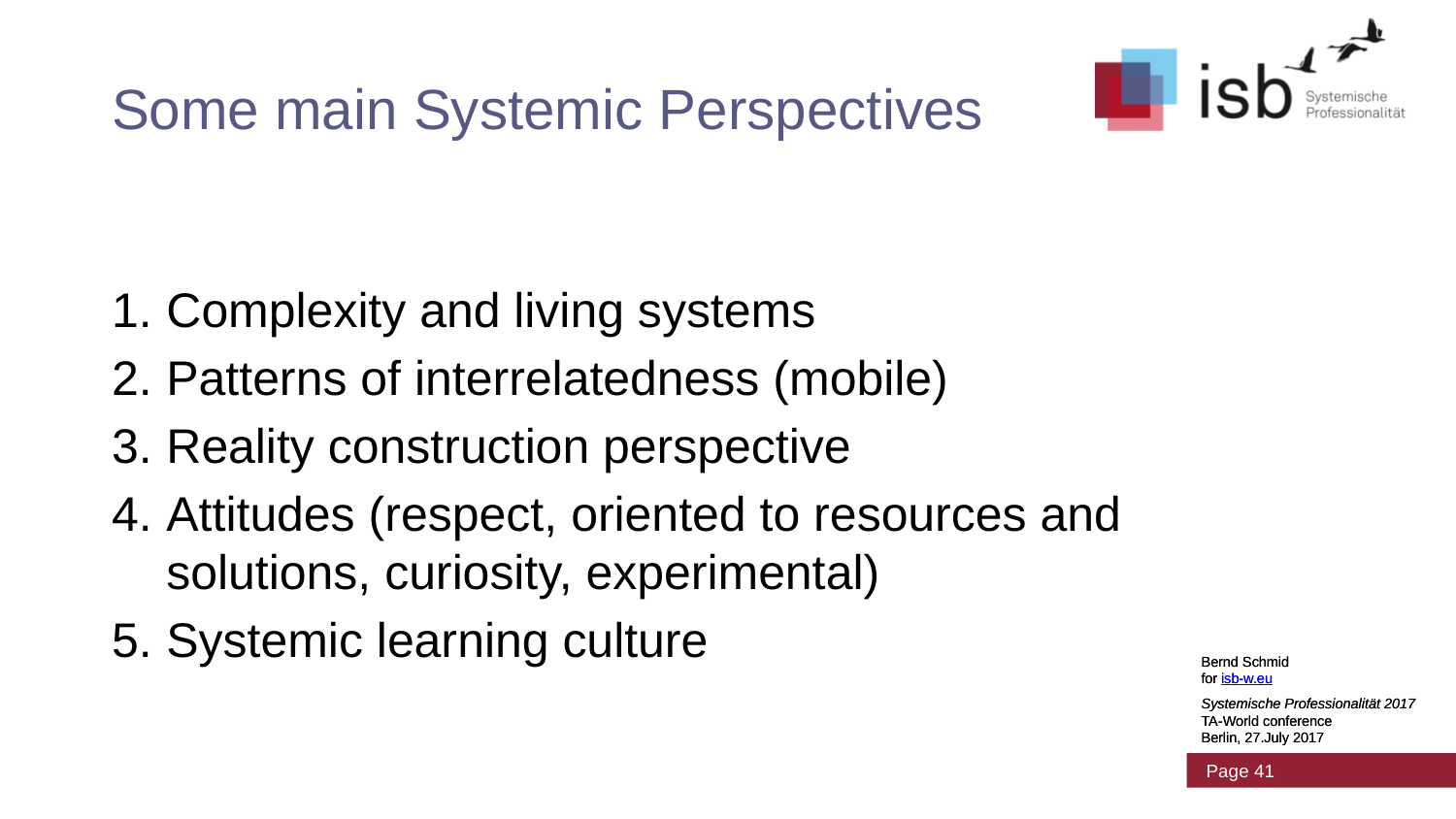

# Some main Systemic Perspectives
Complexity and living systems
Patterns of interrelatedness (mobile)
Reality construction perspective
Attitudes (respect, oriented to resources and solutions, curiosity, experimental)
Systemic learning culture
Bernd Schmid
for isb-w.eu
Systemische Professionalität 2017
TA-World conference
Berlin, 27.July 2017
 Page 41